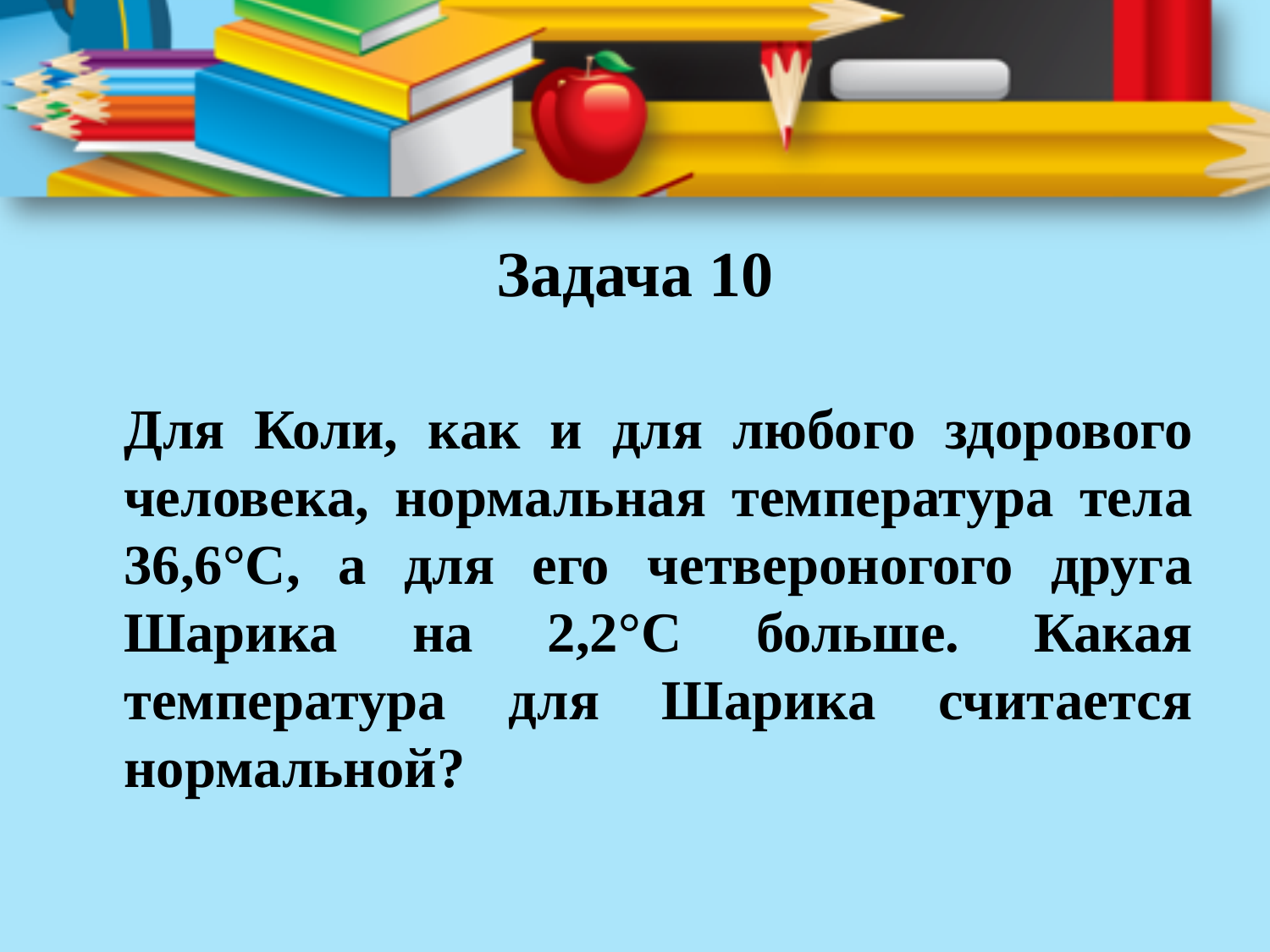

# Задача 10
	Для Коли, как и для любого здорового человека, нормальная температура тела 36,6°C, а для его четвероногого друга Шарика на 2,2°C больше. Какая температура для Шарика считается нормальной?